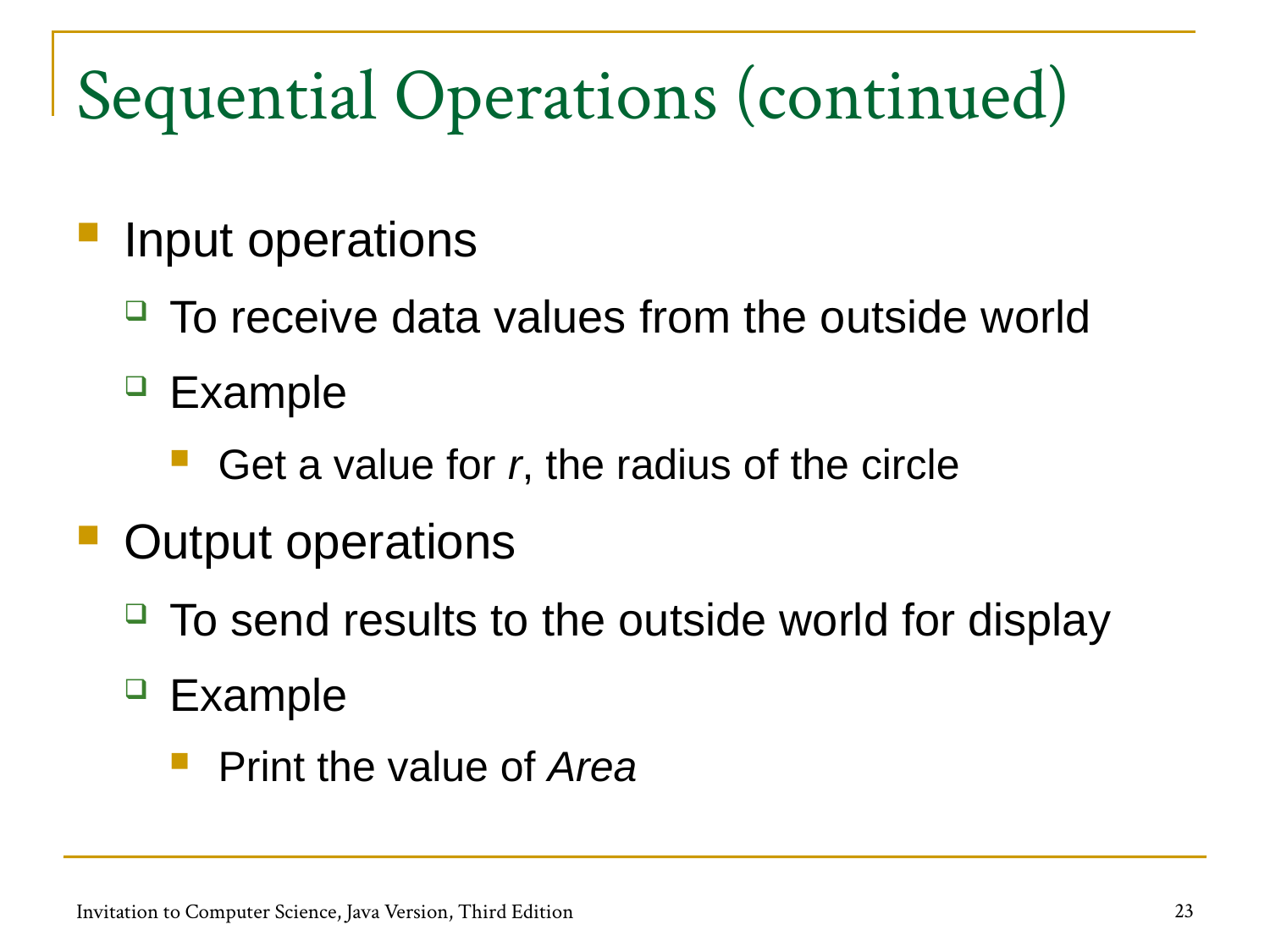

# Sequential Operations (continued)
Input operations
To receive data values from the outside world
Example
Get a value for r, the radius of the circle
Output operations
To send results to the outside world for display
Example
Print the value of Area
23
Invitation to Computer Science, Java Version, Third Edition